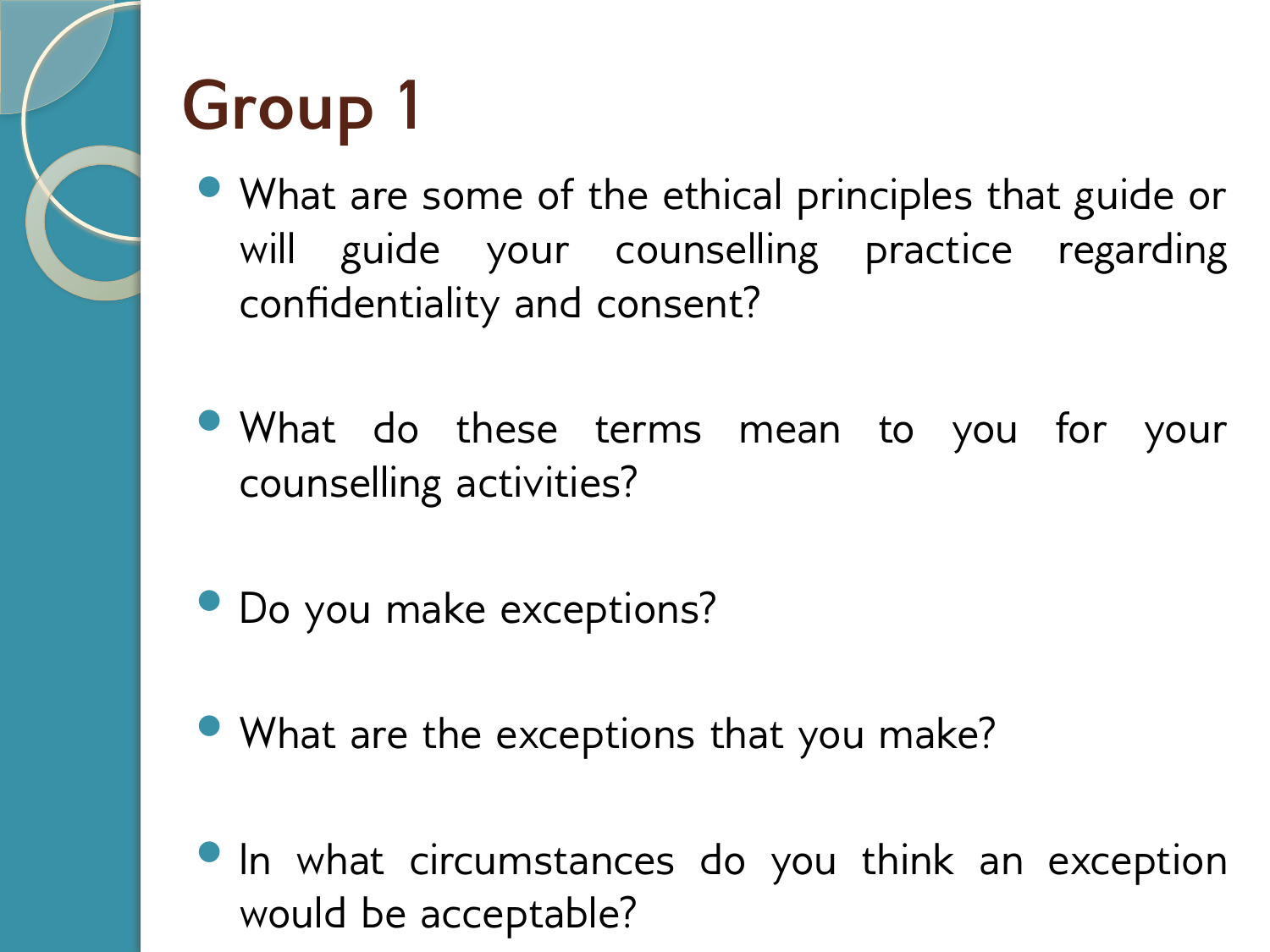

# Group 1
What are some of the ethical principles that guide or will guide your counselling practice regarding confidentiality and consent?

What do these terms mean to you for your counselling activities?

Do you make exceptions?

What are the exceptions that you make?

In what circumstances do you think an exception would be acceptable?